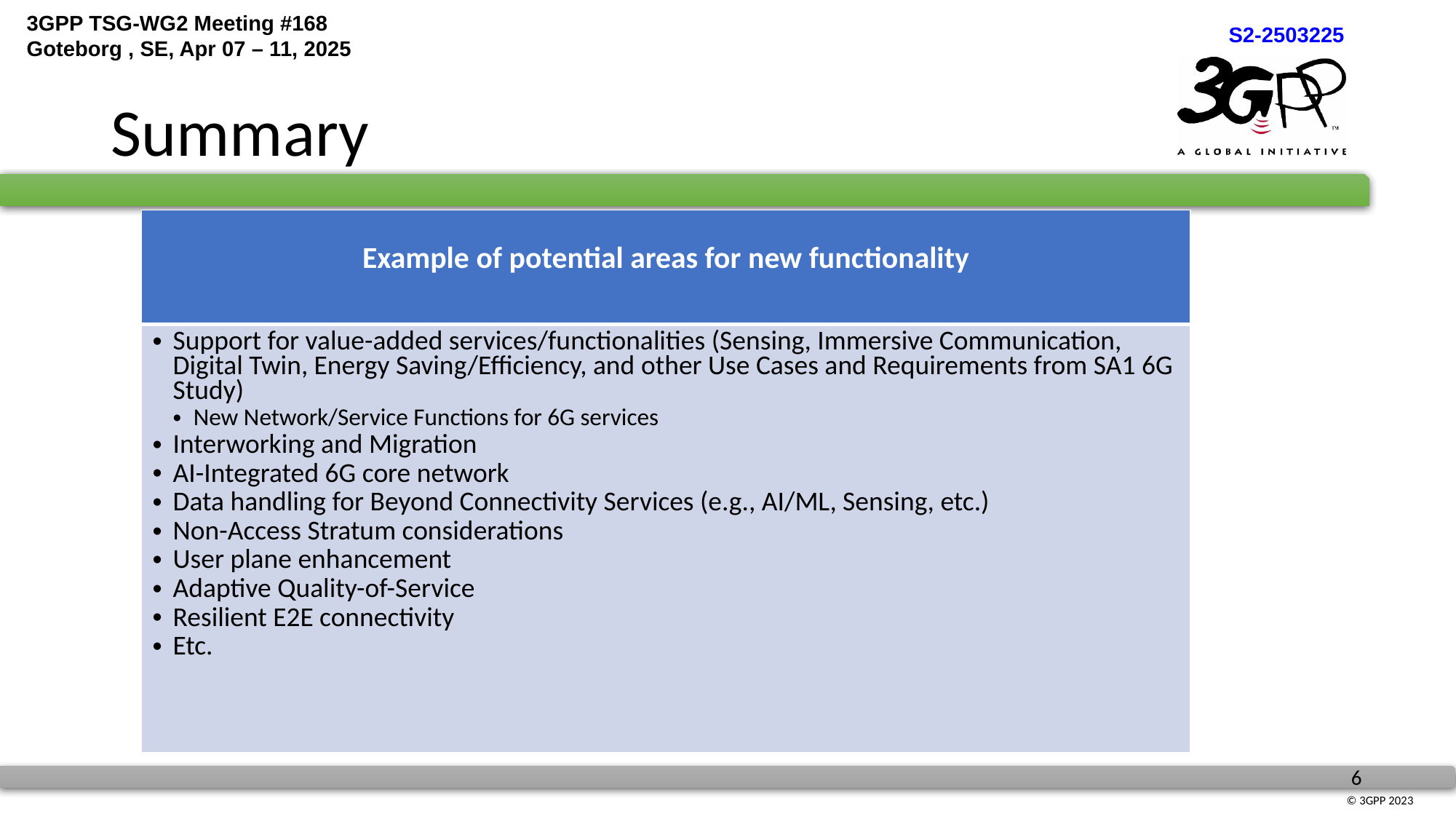

# Summary
| Example of potential areas for new functionality |
| --- |
| Support for value-added services/functionalities (Sensing, Immersive Communication, Digital Twin, Energy Saving/Efficiency, and other Use Cases and Requirements from SA1 6G Study) New Network/Service Functions for 6G services Interworking and Migration AI-Integrated 6G core network Data handling for Beyond Connectivity Services (e.g., AI/ML, Sensing, etc.) Non-Access Stratum considerations User plane enhancement Adaptive Quality-of-Service Resilient E2E connectivity Etc. |